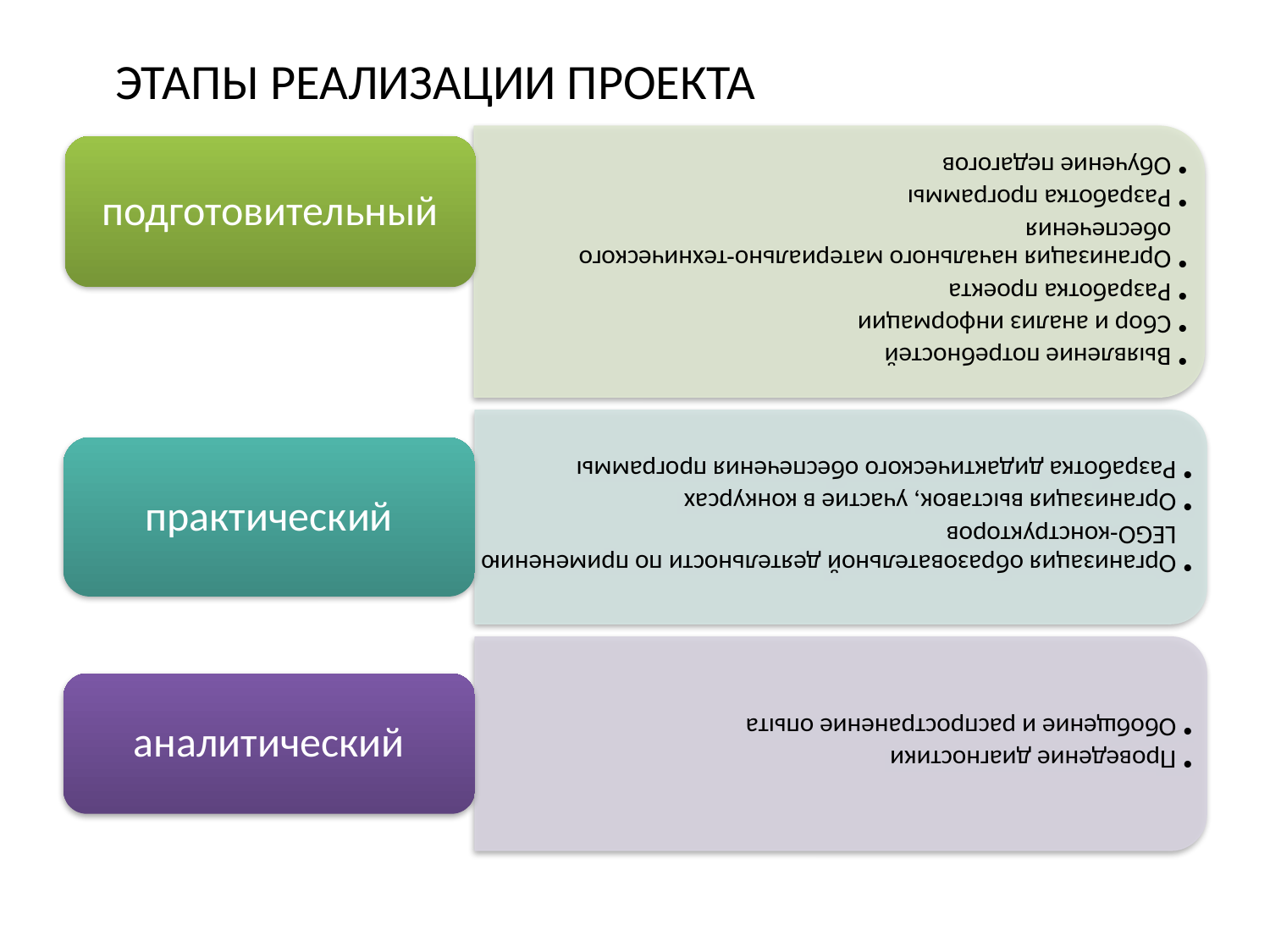

# ЭТАПЫ РЕАЛИЗАЦИИ ПРОЕКТА
Выявление потребностей
Сбор и анализ информации
Разработка проекта
Организация начального материально-технического обеспечения
Разработка программы
Обучение педагогов
подготовительный
Организация образовательной деятельности по применению LEGO-конструкторов
Организация выставок, участие в конкурсах
Разработка дидактического обеспечения программы
практический
Проведение диагностики
Обобщение и распространение опыта
аналитический